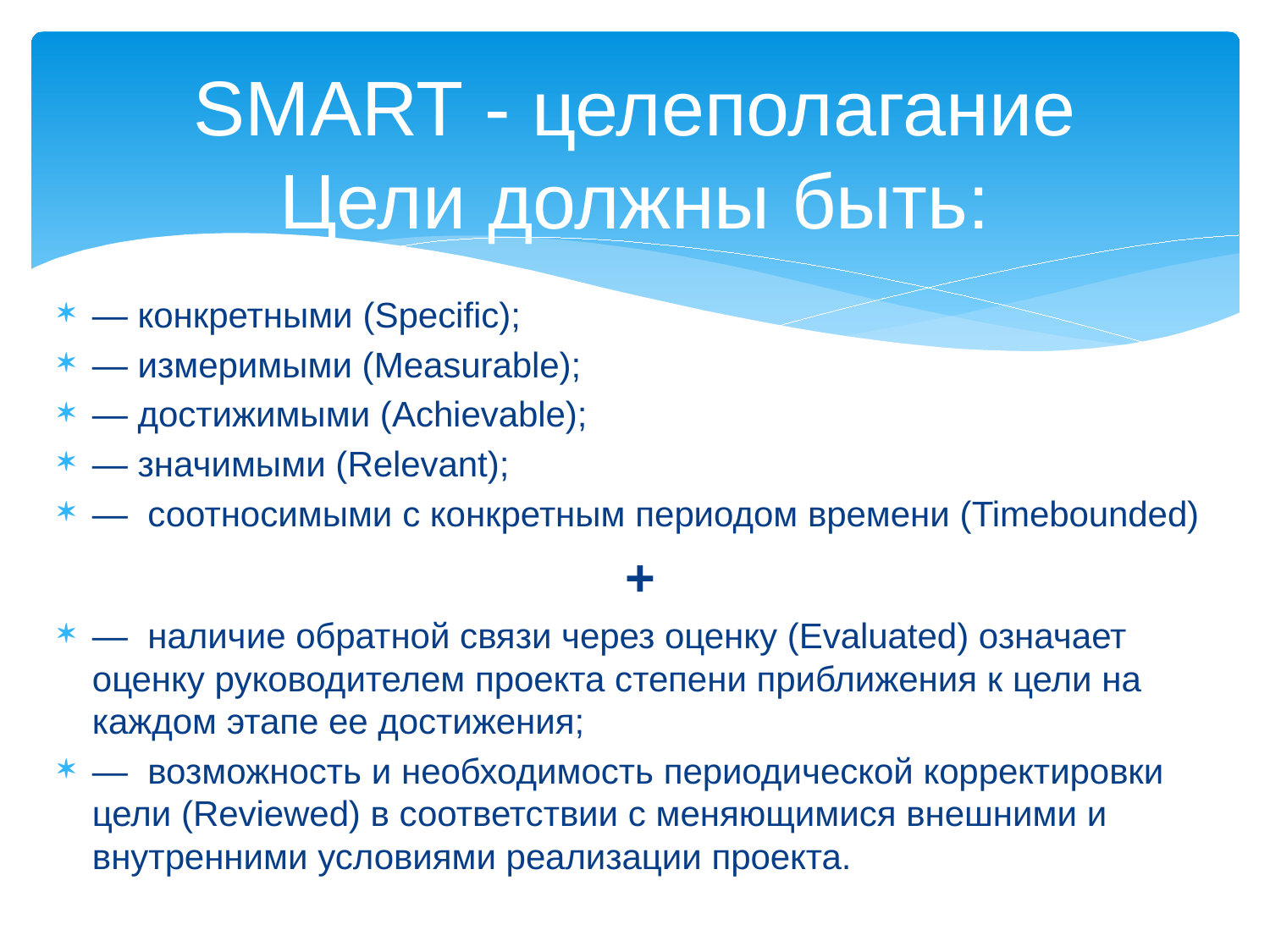

# SMART - целеполагание Цели должны быть:
— конкретными (Specific);
— измеримыми (Measurable);
— достижимыми (Achiеvable);
— значимыми (Relevant);
—  соотносимыми с конкретным периодом времени (Timebounded)
+
—  наличие обратной связи через оценку (Evaluated) означает оценку руководителем проекта степени приближения к цели на каждом этапе ее достижения;
—  возможность и необходимость периодической корректировки цели (Reviewed) в соответствии с меняющимися внешними и внутренними условиями реализации проекта.